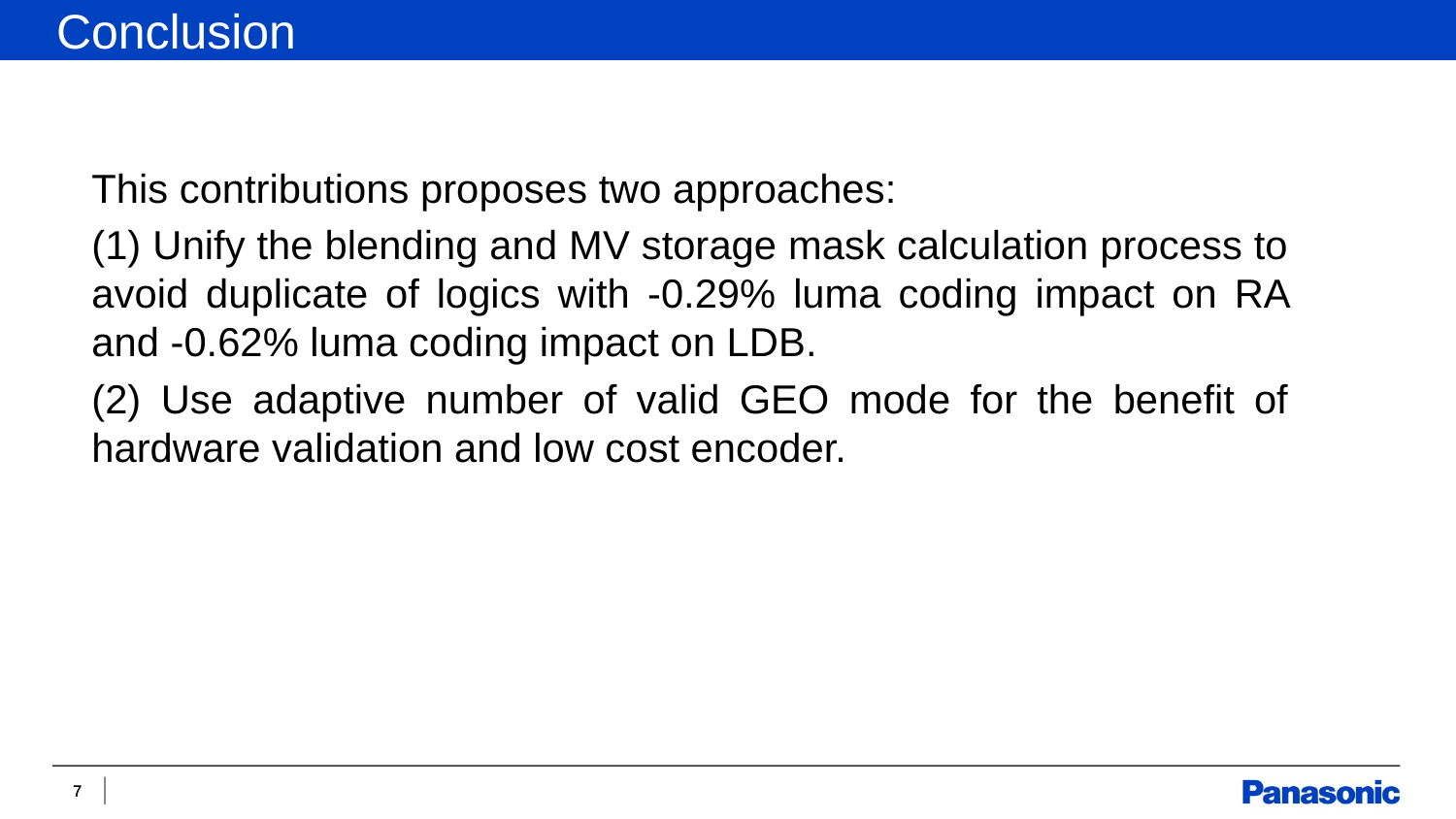

Conclusion
This contributions proposes two approaches:
(1) Unify the blending and MV storage mask calculation process to avoid duplicate of logics with -0.29% luma coding impact on RA and -0.62% luma coding impact on LDB.
(2) Use adaptive number of valid GEO mode for the benefit of hardware validation and low cost encoder.
7